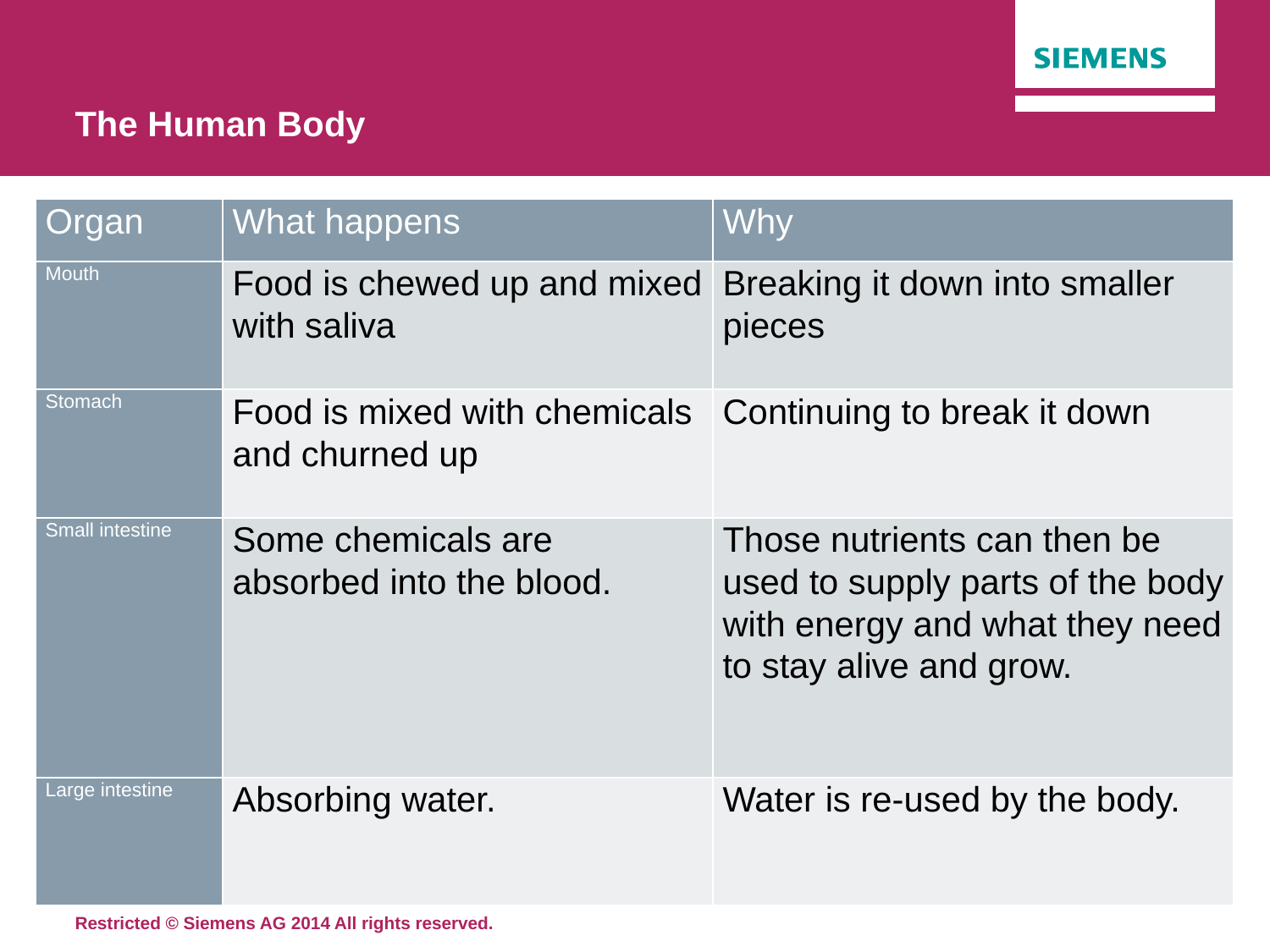

# The Human Body
| Organ | What happens | Why |
| --- | --- | --- |
| Mouth | Food is chewed up and mixed with saliva | Breaking it down into smaller pieces |
| Stomach | Food is mixed with chemicals and churned up | Continuing to break it down |
| Small intestine | Some chemicals are absorbed into the blood. | Those nutrients can then be used to supply parts of the body with energy and what they need to stay alive and grow. |
| Large intestine | Absorbing water. | Water is re-used by the body. |